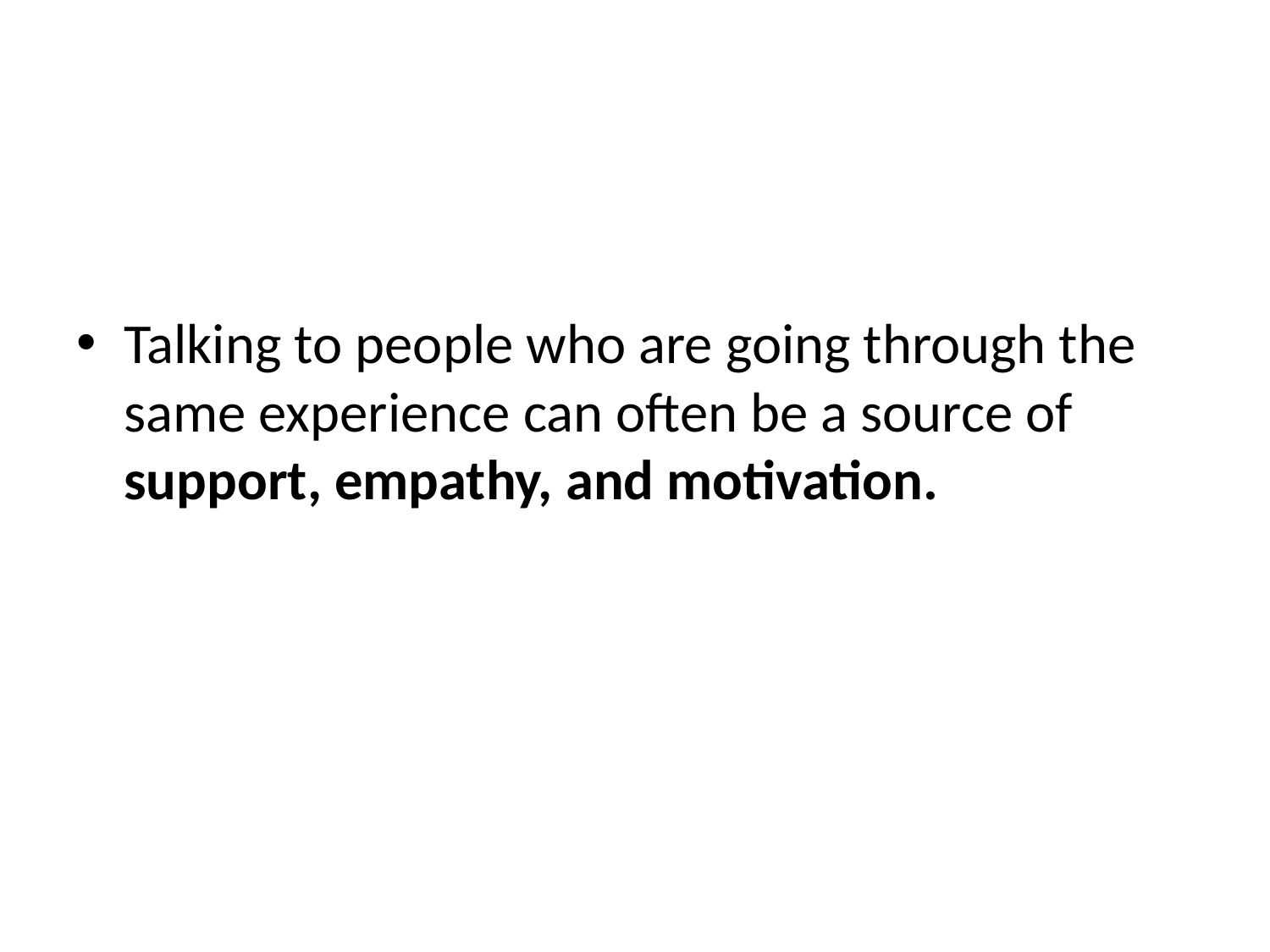

#

Talking to people who are going through the same experience can often be a source of support, empathy, and motivation.